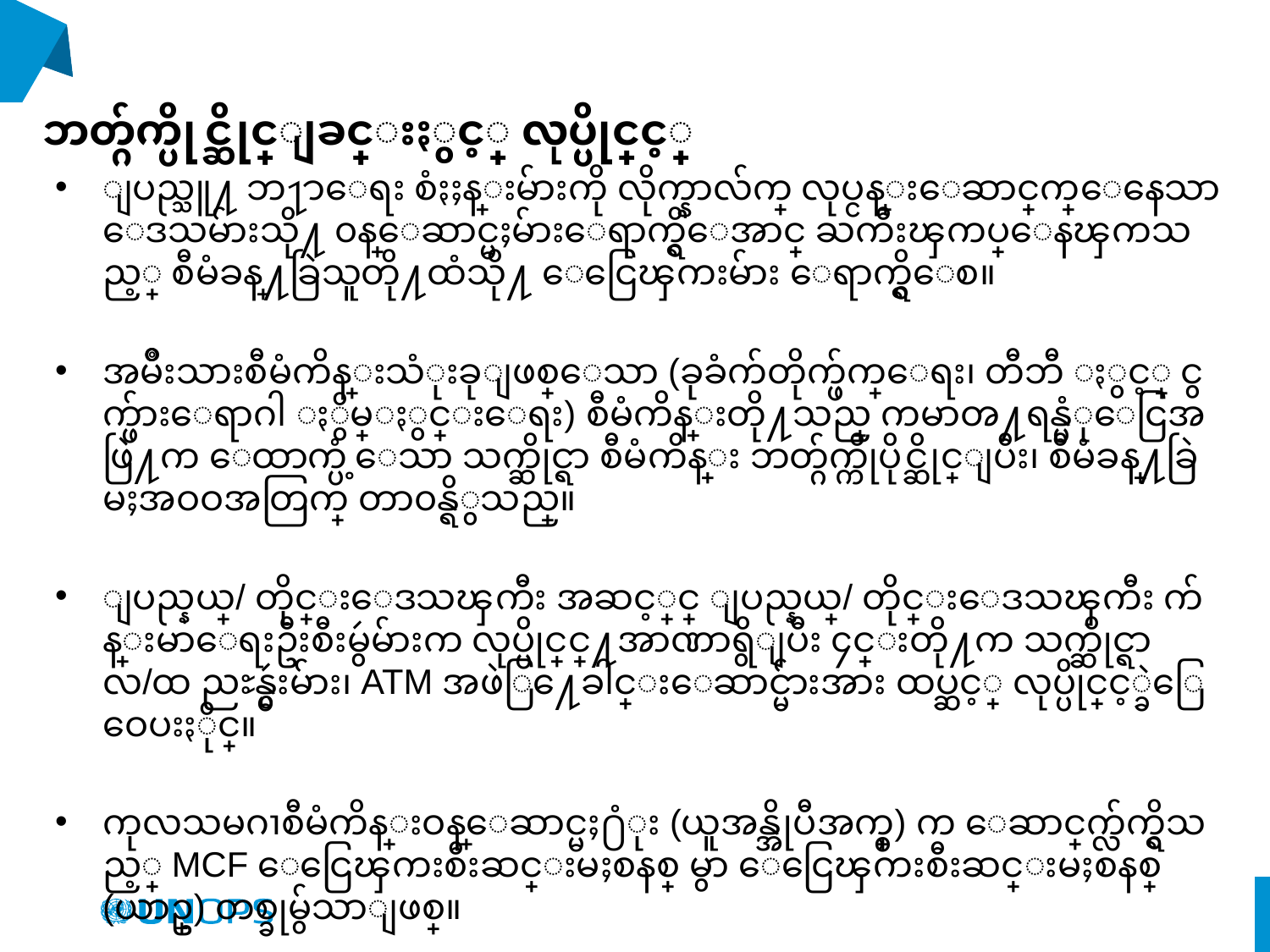

# ဘတ္ဂ်က္ပိုင္ဆိုင္ျခင္းႏွင့္ လုပ္ပိုင္ခြင့္
ျပည္သူ႔ ဘ႑ာေရး စံႏႈန္းမ်ားကို လိုက္နာလ်က္ လုပ္ငန္းေဆာင္ရြက္ေနေသာ ေဒသမ်ားသို႔ ၀န္ေဆာင္မႈမ်ားေရာက္ရွိေအာင္ ႀကီးၾကပ္ေနၾကသည့္ စီမံခန္႔ခြဲသူတို႔ထံသို႔ ေငြေၾကးမ်ား ေရာက္ရွိေစ။

အမ်ိဳးသားစီမံကိန္းသံုးခုျဖစ္ေသာ (ခုခံက်တိုက္ဖ်က္ေရး၊ တီဘီ ႏွင့္ ငွက္ဖ်ားေရာဂါ ႏွိမ္ႏွင္းေရး) စီမံကိန္းတို႔သည္ ကမာၻ႔ရန္ပံုေငြအဖြဲ႔က ေထာက္ပံ့ေသာ သက္ဆိုင္ရာ စီမံကိန္း ဘတ္ဂ်က္ကိုပိုင္ဆိုင္ျပီး၊ စီမံခန္႔ခြဲမႈအဝဝအတြက္ တာ၀န္ရိွသည္။

ျပည္နယ္/ တိုင္းေဒသၾကီး အဆင့္တြင္ ျပည္နယ္/ တိုင္းေဒသၾကီး က်န္းမာေရးဦးစီးမွဴမ်ားက လုပ္ပိုင္ခြင္႔အာဏာရွိျပီး ၄င္းတို႔က သက္ဆိုင္ရာ လ/ထ ညႊန္မွဴးမ်ား၊ ATM အဖဲြ႔ေခါင္းေဆာင္မ်ားအား ထပ္ဆင့္ လုပ္ပိုင္ခြင့္ခဲြေဝေပးႏိုင္။

ကုလသမဂၢစီမံကိန္းဝန္ေဆာင္မႈ႐ံုး (ယူအန္အိုပီအက္စ္) က ေဆာင္ရြက္လ်က္ရွိသည့္ MCF ေငြေၾကးစီးဆင္းမႈစနစ္ မွာ ေငြေၾကးစီးဆင္းမႈစနစ္ (ယာဥ္) တစ္ခုမွ်သာျဖစ္။